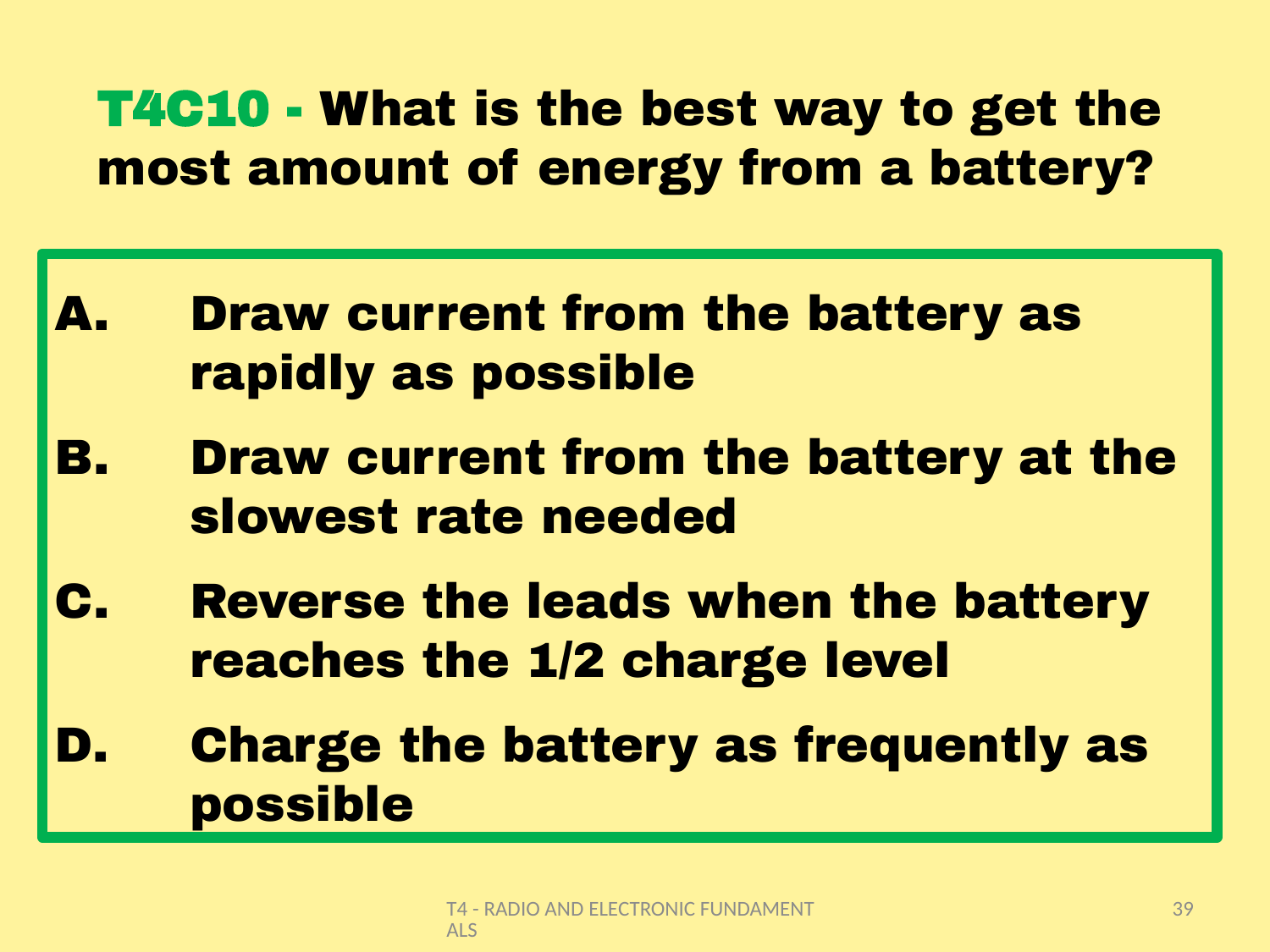

# T4C10 - What is the best way to get the most amount of energy from a battery?

Draw current from the battery as rapidly as possible

Draw current from the battery at the slowest rate needed

Reverse the leads when the battery reaches the 1/2 charge level

Charge the battery as frequently as possible
T4 - RADIO AND ELECTRONIC FUNDAMENTALS
39